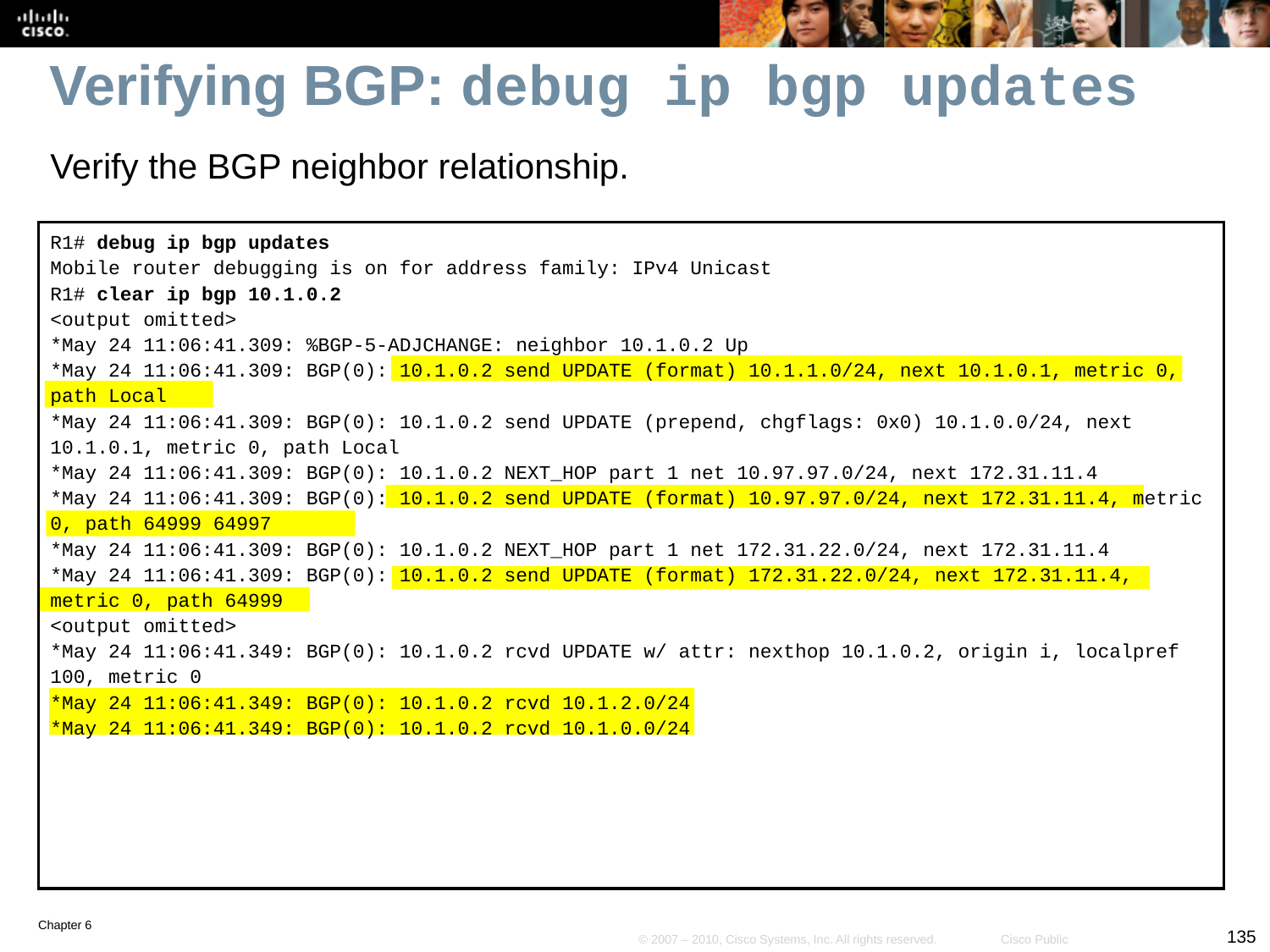

# Verifying BGP: debug ip bgp updates
Verify the BGP neighbor relationship.
R1# debug ip bgp updates
Mobile router debugging is on for address family: IPv4 Unicast
R1# clear ip bgp 10.1.0.2
<output omitted>
*May 24 11:06:41.309: %BGP-5-ADJCHANGE: neighbor 10.1.0.2 Up
*May 24 11:06:41.309: BGP(0): 10.1.0.2 send UPDATE (format) 10.1.1.0/24, next 10.1.0.1, metric 0, path Local
*May 24 11:06:41.309: BGP(0): 10.1.0.2 send UPDATE (prepend, chgflags: 0x0) 10.1.0.0/24, next 10.1.0.1, metric 0, path Local
*May 24 11:06:41.309: BGP(0): 10.1.0.2 NEXT_HOP part 1 net 10.97.97.0/24, next 172.31.11.4
*May 24 11:06:41.309: BGP(0): 10.1.0.2 send UPDATE (format) 10.97.97.0/24, next 172.31.11.4, metric 0, path 64999 64997
*May 24 11:06:41.309: BGP(0): 10.1.0.2 NEXT_HOP part 1 net 172.31.22.0/24, next 172.31.11.4
*May 24 11:06:41.309: BGP(0): 10.1.0.2 send UPDATE (format) 172.31.22.0/24, next 172.31.11.4, metric 0, path 64999
<output omitted>
*May 24 11:06:41.349: BGP(0): 10.1.0.2 rcvd UPDATE w/ attr: nexthop 10.1.0.2, origin i, localpref 100, metric 0
*May 24 11:06:41.349: BGP(0): 10.1.0.2 rcvd 10.1.2.0/24
*May 24 11:06:41.349: BGP(0): 10.1.0.2 rcvd 10.1.0.0/24